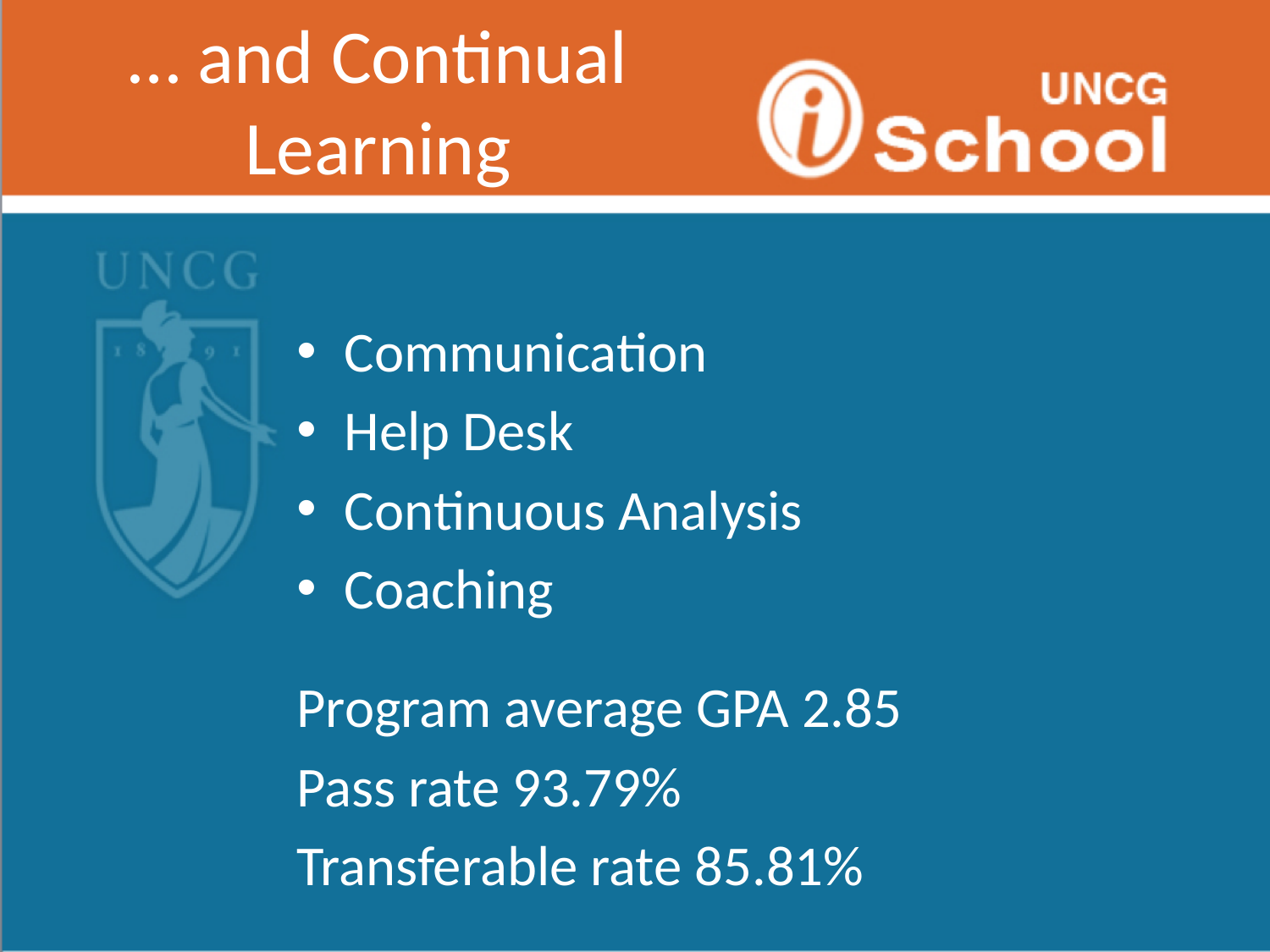

# … and Continual Learning
Communication
Help Desk
Continuous Analysis
Coaching

Program average GPA 2.85
Pass rate 93.79%
Transferable rate 85.81%